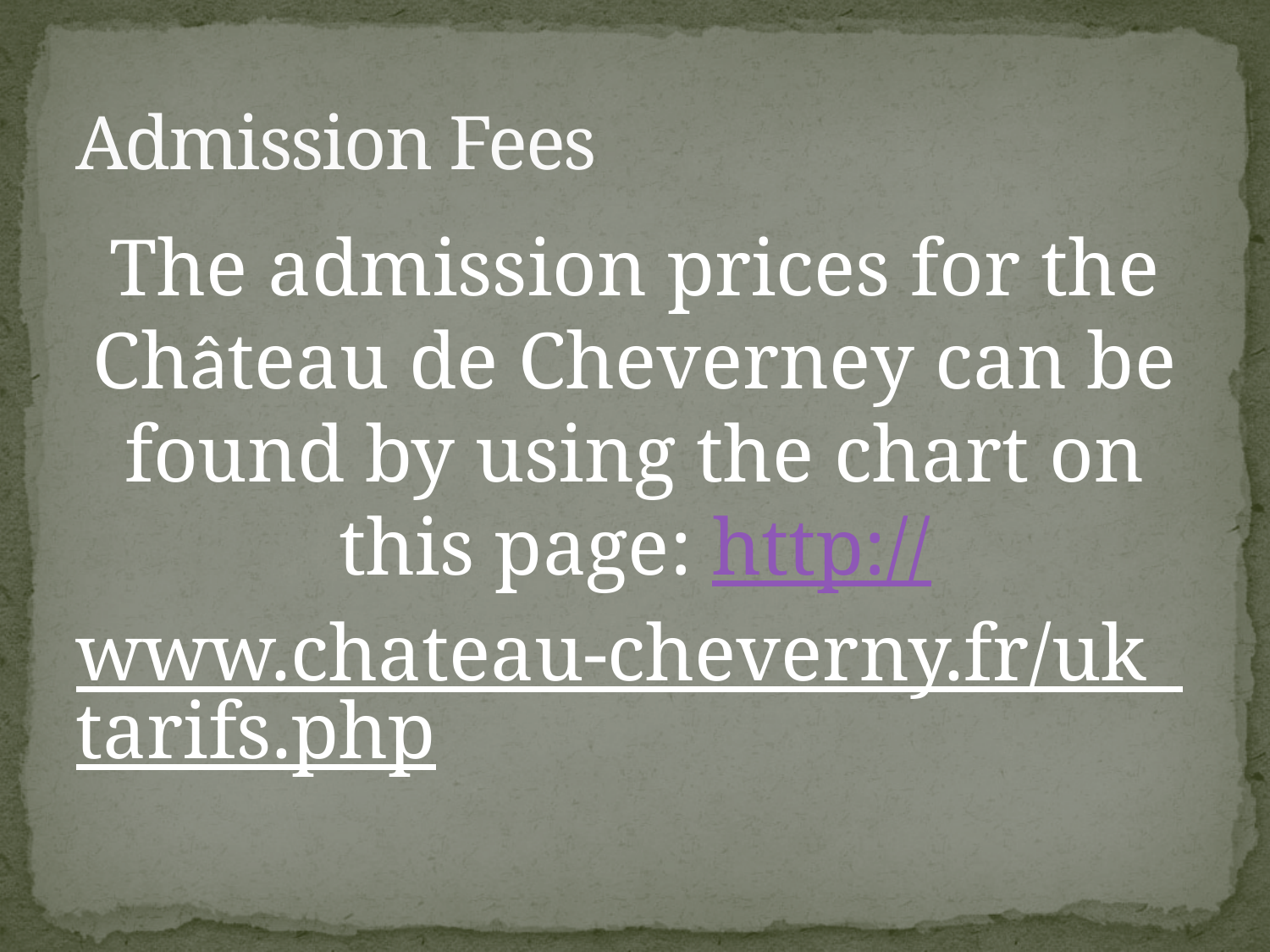

# Admission Fees
The admission prices for the Château de Cheverney can be found by using the chart on this page: http://www.chateau-cheverny.fr/uk_tarifs.php